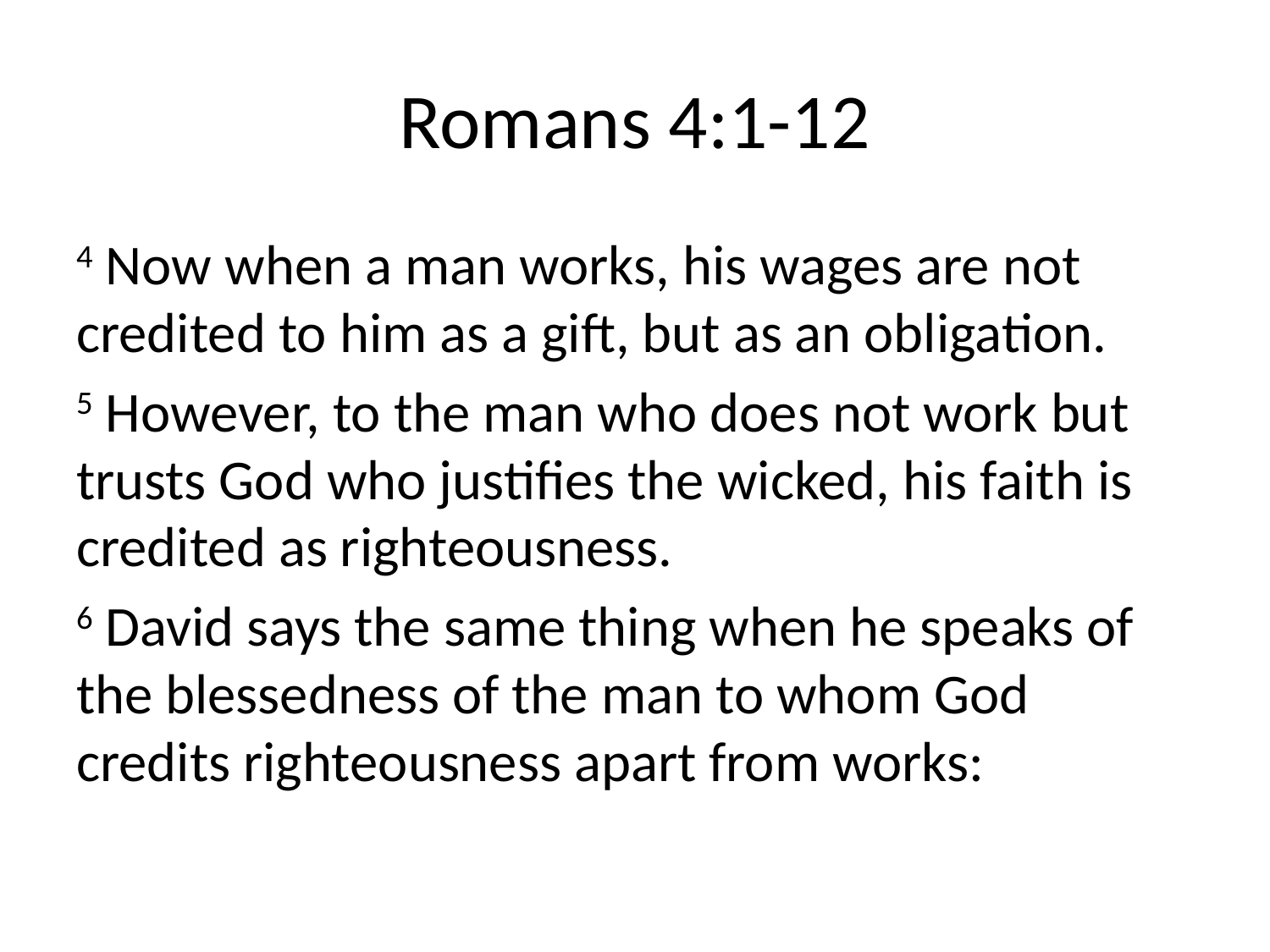

# Romans 4:1-12
4 Now when a man works, his wages are not credited to him as a gift, but as an obligation.
5 However, to the man who does not work but trusts God who justifies the wicked, his faith is credited as righteousness.
6 David says the same thing when he speaks of the blessedness of the man to whom God credits righteousness apart from works: